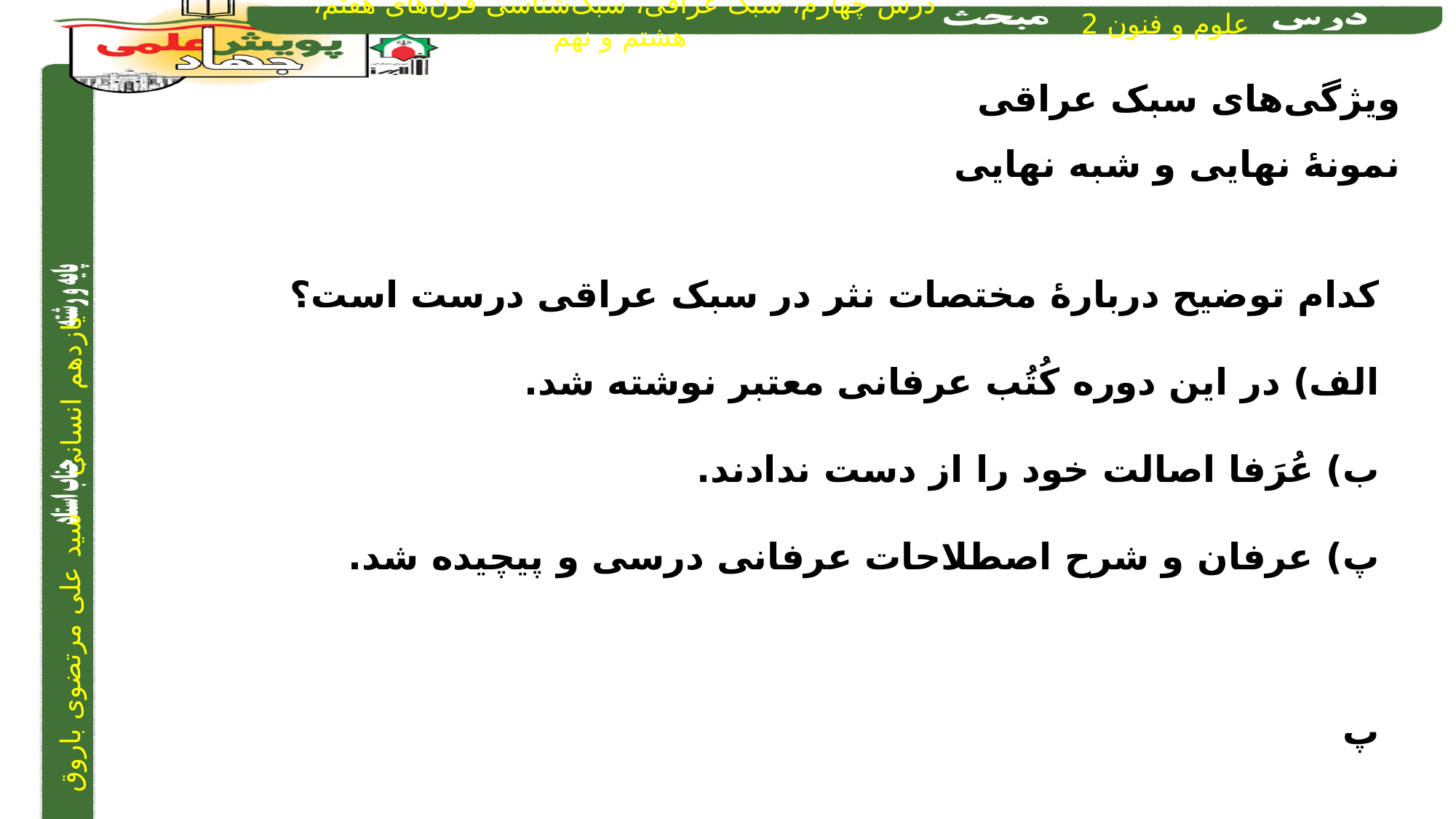

ویژگی‌های سبک عراقی
نمونۀ نهایی و شبه نهایی
کدام توضیح دربارۀ مختصات نثر در سبک عراقی درست است؟
الف) در این دوره کُتُب عرفانی معتبر نوشته شد.
ب) عُرَفا اصالت خود را از دست ندادند.
پ) عرفان و شرح اصطلاحات عرفانی درسی و پیچیده شد.

پ